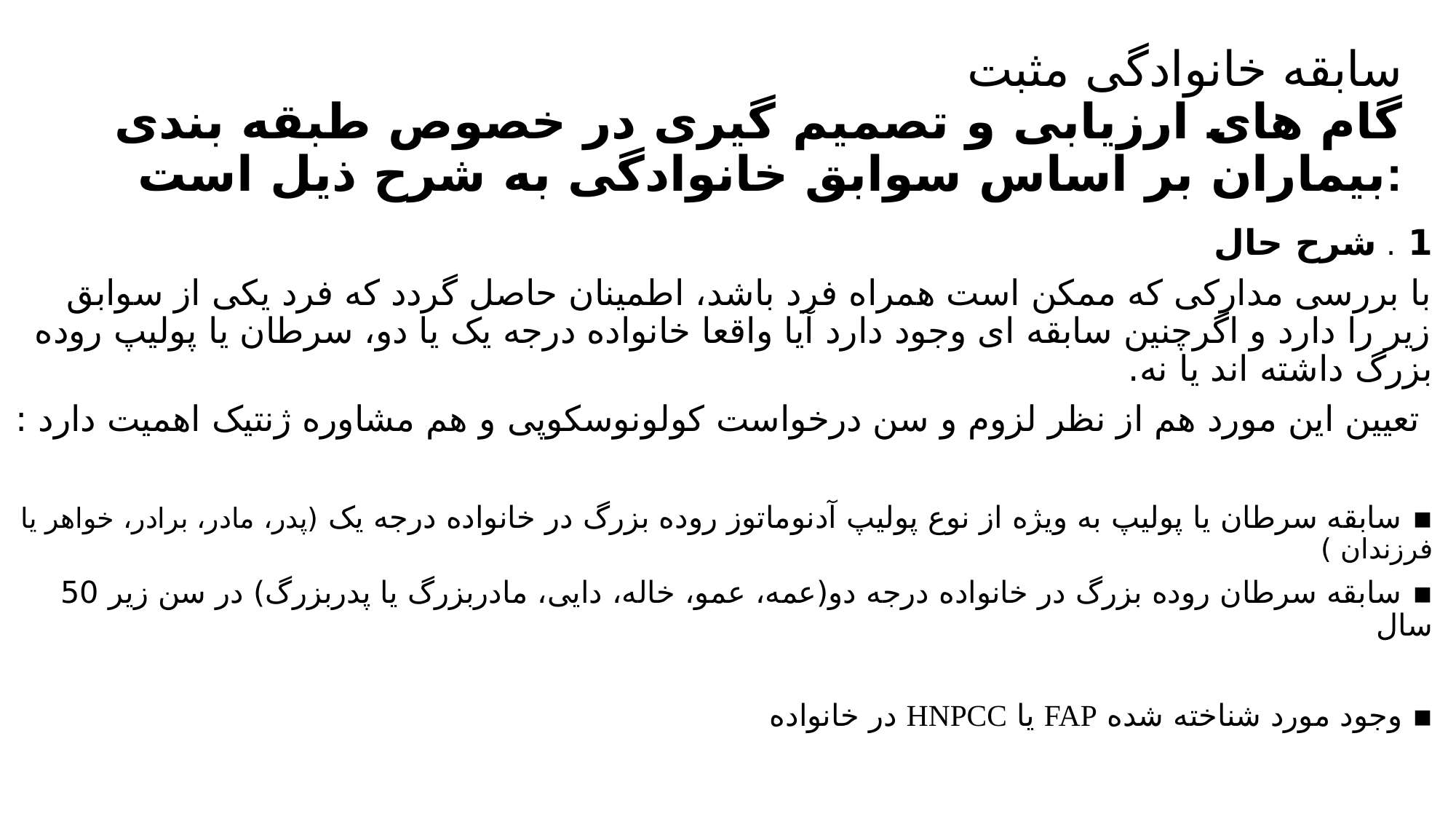

# سابقه خانوادگی مثبت گام های ارزیابی و تصمیم گیری در خصوص طبقه بندی بیماران بر اساس سوابق خانوادگی به شرح ذیل است:
1 . شرح حال
با بررسی مدارکی که ممکن است همراه فرد باشد، اطمینان حاصل گردد که فرد یکی از سوابق زیر را دارد و اگرچنین سابقه ای وجود دارد آیا واقعا خانواده درجه یک یا دو، سرطان یا پولیپ روده بزرگ داشته اند یا نه.
 تعیین این مورد هم از نظر لزوم و سن درخواست کولونوسکوپی و هم مشاوره ژنتیک اهمیت دارد :

▪ سابقه سرطان یا پولیپ به ویژه از نوع پولیپ آدنوماتوز روده بزرگ در خانواده درجه یک (پدر، مادر، برادر، خواهر یا فرزندان )
▪ سابقه سرطان روده بزرگ در خانواده درجه دو(عمه، عمو، خاله، دایی، مادربزرگ یا پدربزرگ) در سن زیر 50 سال

▪ وجود مورد شناخته شده FAP یا HNPCC در خانواده